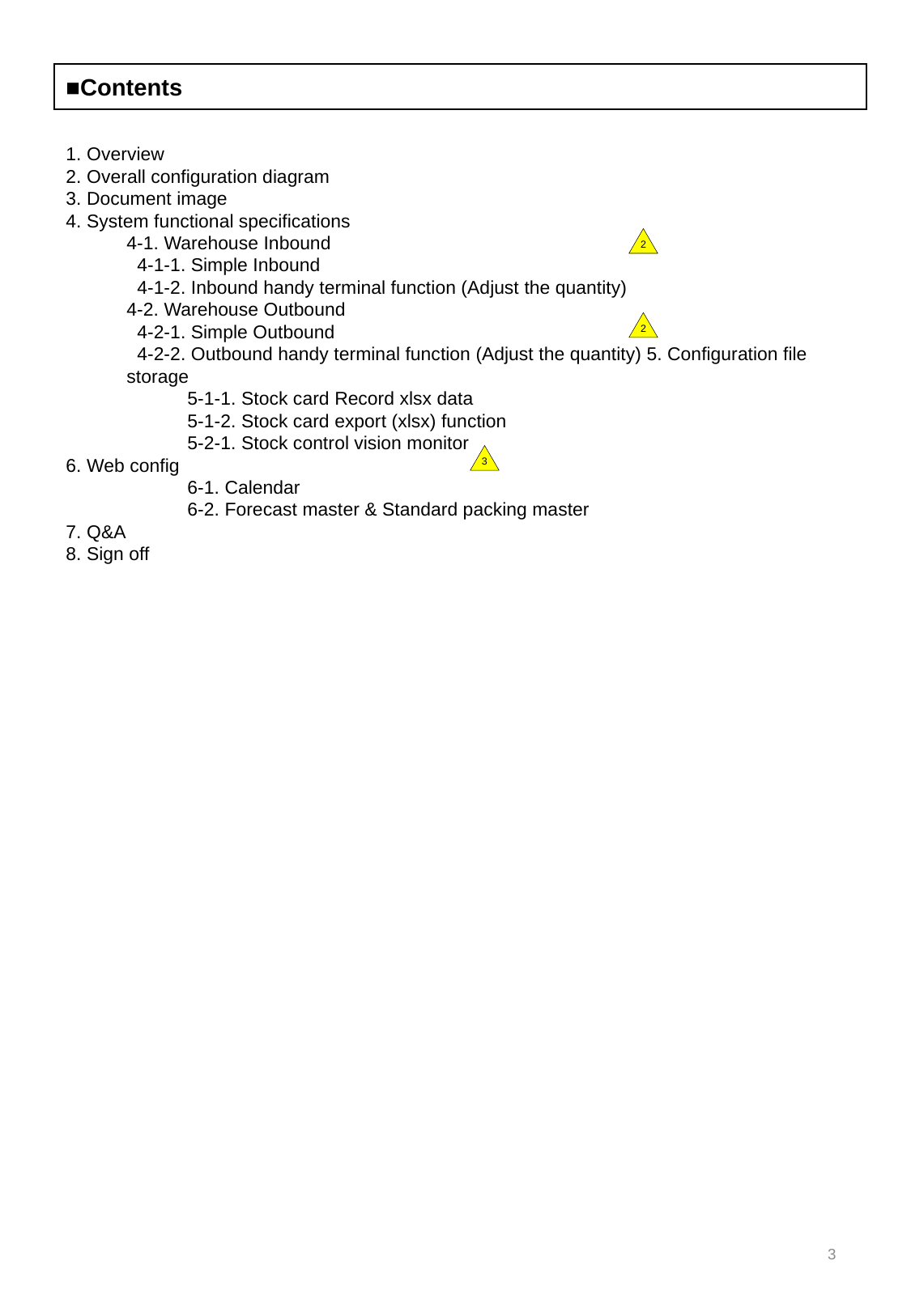

■Contents
1. Overview
2. Overall configuration diagram
3. Document image
4. System functional specifications
4-1. Warehouse Inbound
  4-1-1. Simple Inbound
  4-1-2. Inbound handy terminal function (Adjust the quantity)
4-2. Warehouse Outbound
  4-2-1. Simple Outbound
  4-2-2. Outbound handy terminal function (Adjust the quantity) 5. Configuration file storage
	5-1-1. Stock card Record xlsx data
	5-1-2. Stock card export (xlsx) function
	5-2-1. Stock control vision monitor
6. Web config
	6-1. Calendar
	6-2. Forecast master & Standard packing master
7. Q&A
8. Sign off

2
2
3
3